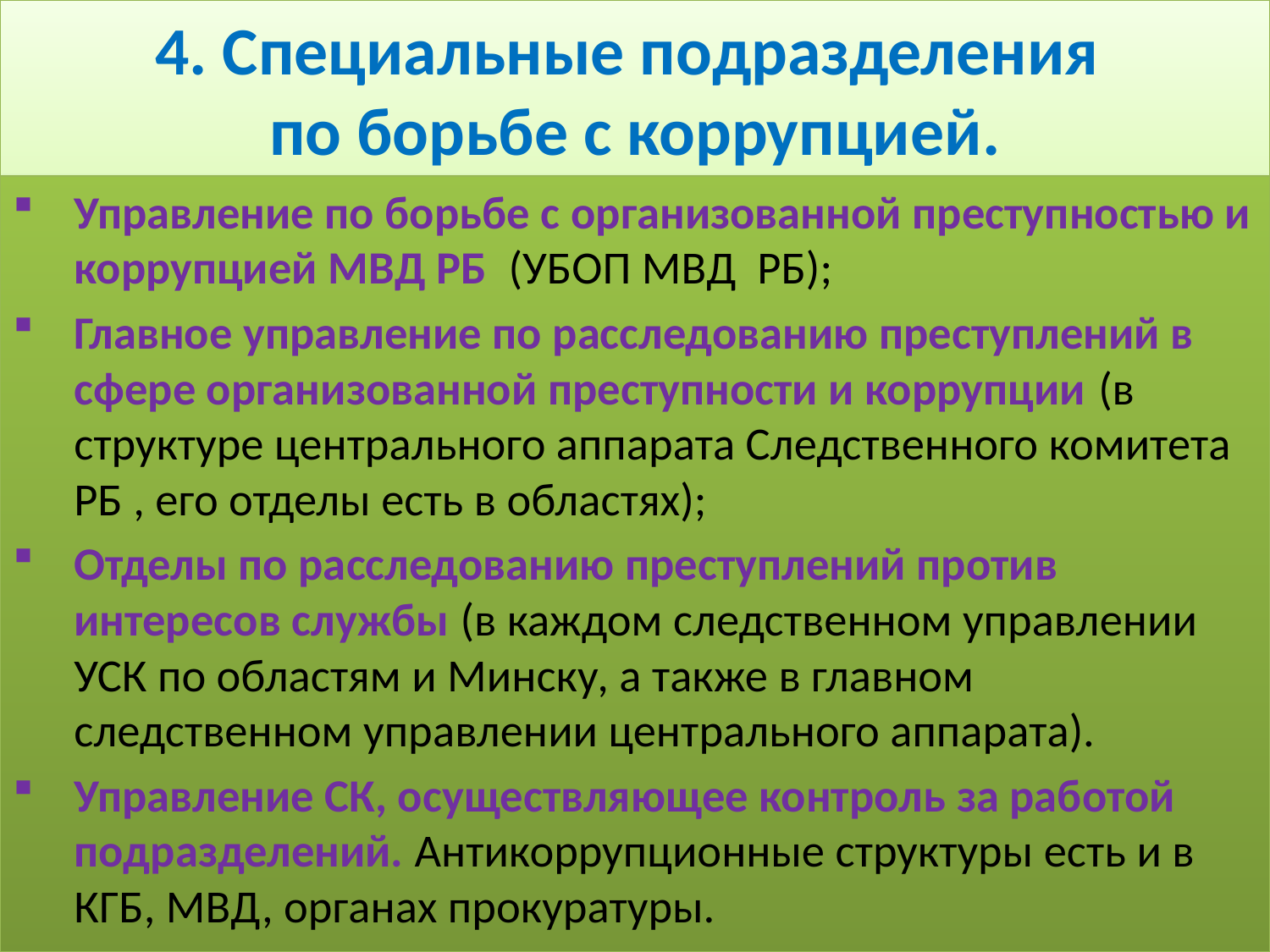

# 4. Специальные подразделения по борьбе с коррупцией.
Управление по борьбе с организованной преступностью и коррупцией МВД РБ  (УБОП МВД  РБ);
Главное управление по расследованию преступлений в сфере организованной преступности и коррупции (в структуре центрального аппарата Следственного комитета РБ , его отделы есть в областях);
Отделы по расследованию преступлений против интересов службы (в каждом следственном управлении УСК по областям и Минску, а также в главном следственном управлении центрального аппарата).
Управление СК, осуществляющее контроль за работой подразделений. Антикоррупционные структуры есть и в КГБ, МВД, органах прокуратуры.
25